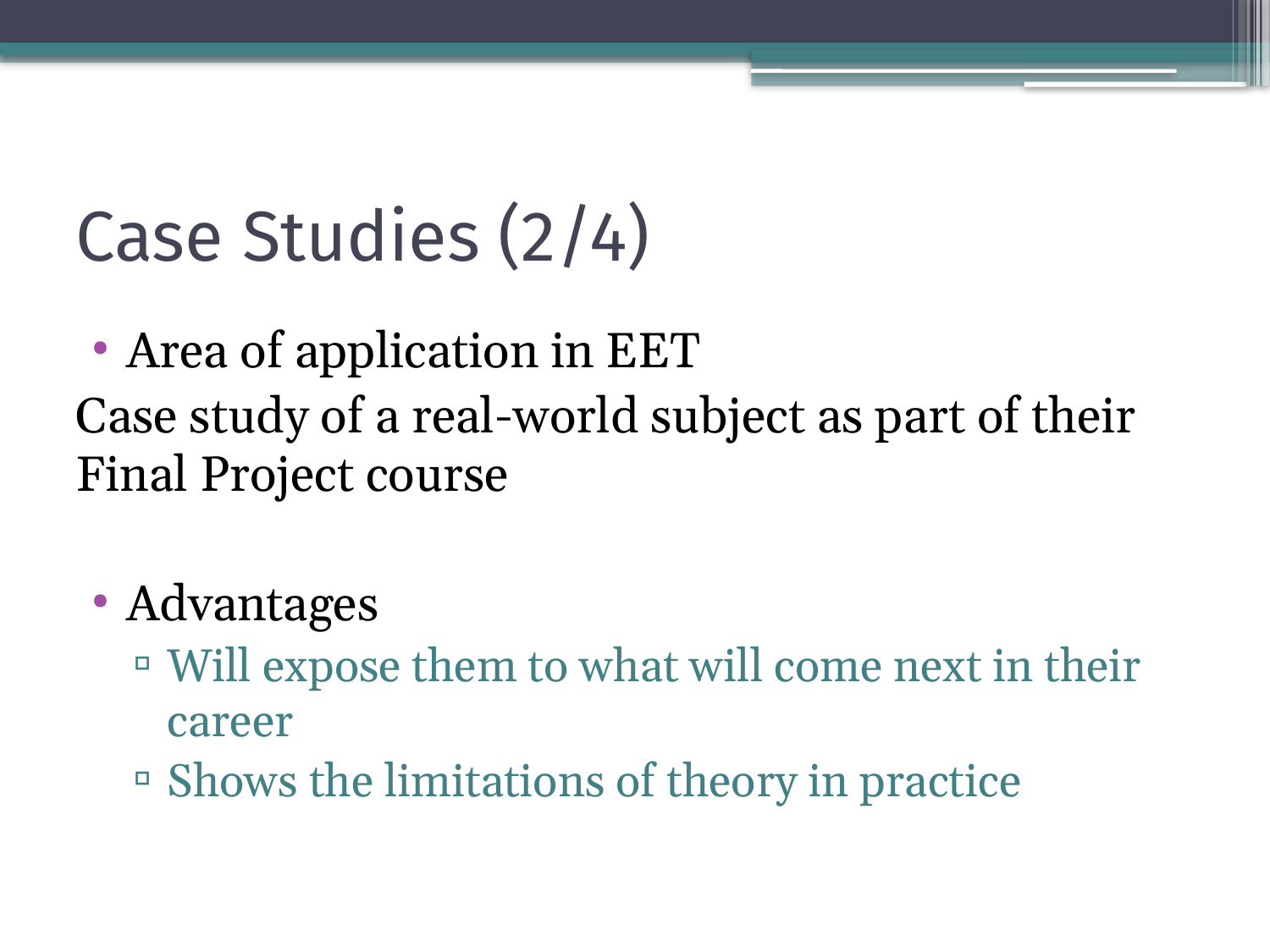

# Case Studies (2/4)
Area of application in EET
Case study of a real-world subject as part of their Final Project course

Advantages
Will expose them to what will come next in their career
Shows the limitations of theory in practice